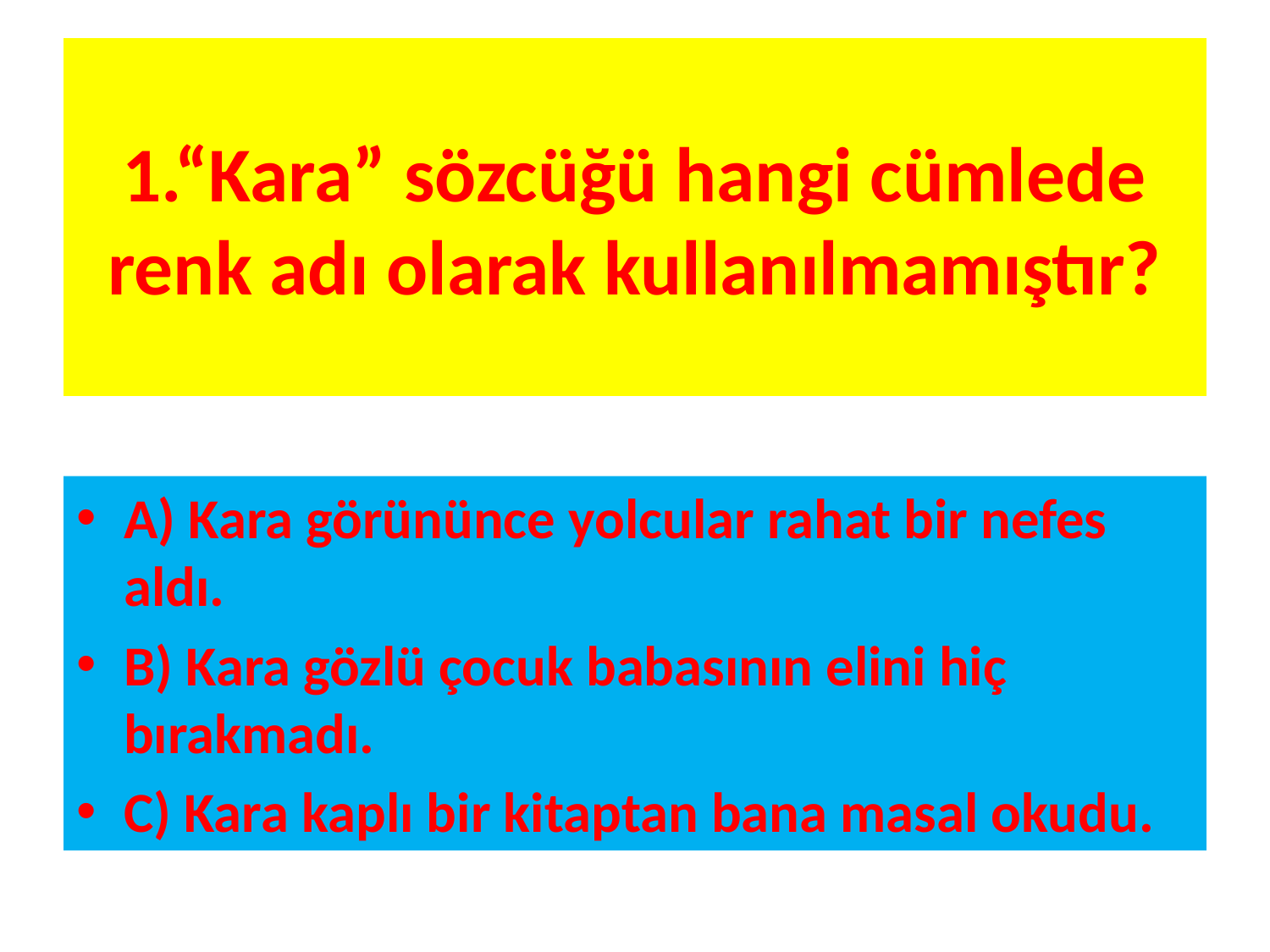

# 1.“Kara” sözcüğü hangi cümlede renk adı olarak kullanılmamıştır?
A) Kara görününce yolcular rahat bir nefes aldı.
B) Kara gözlü çocuk babasının elini hiç bırakmadı.
C) Kara kaplı bir kitaptan bana masal okudu.